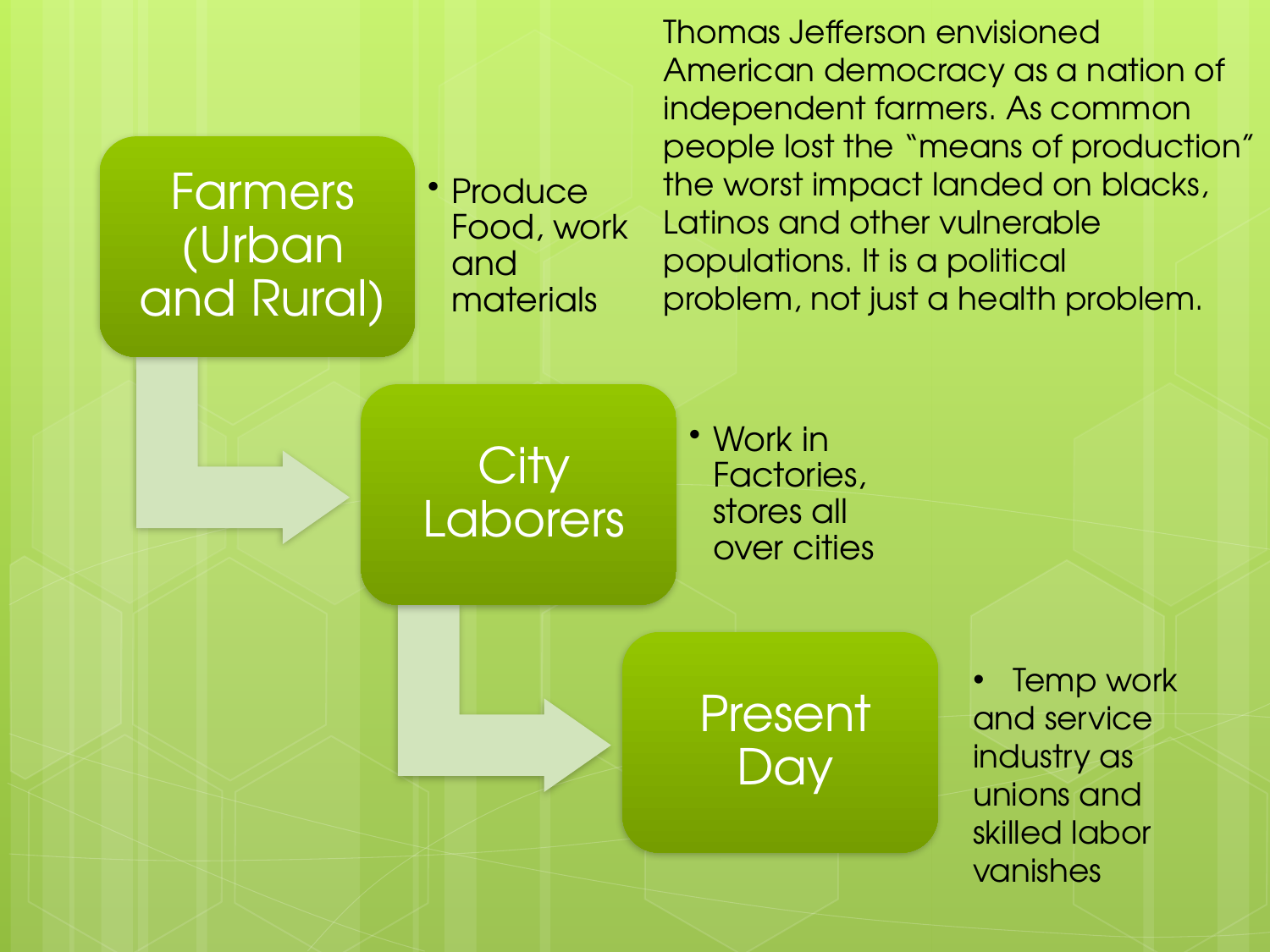

Thomas Jefferson envisioned
American democracy as a nation of independent farmers. As common people lost the “means of production” the worst impact landed on blacks, Latinos and other vulnerable populations. It is a political
problem, not just a health problem.
Farmers (Urban and Rural)
Produce Food, work and materials
City Laborers
Work in Factories, stores all over cities
Present Day

Temp work
and service industry as unions and skilled labor vanishes